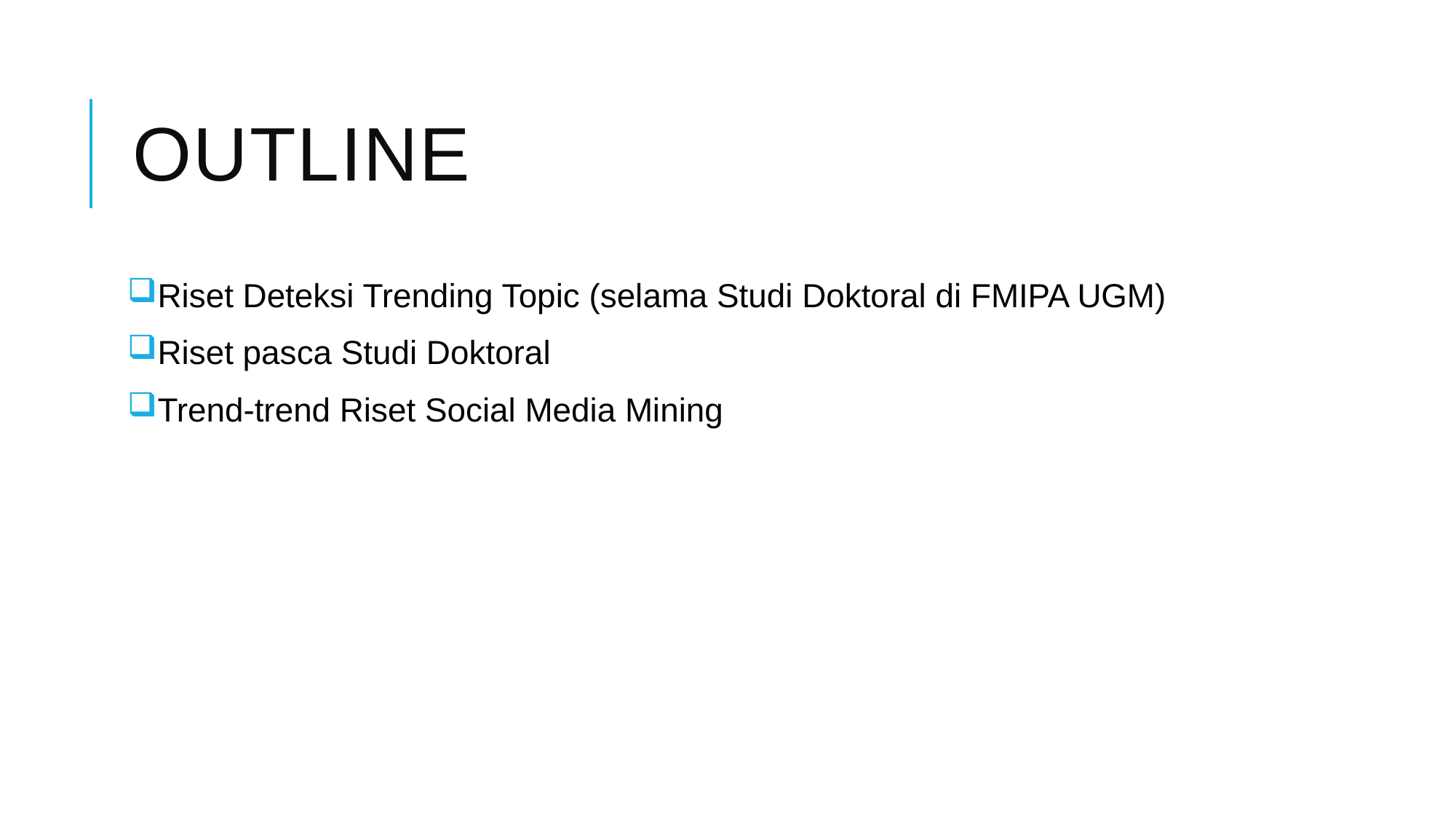

# Outline
Riset Deteksi Trending Topic (selama Studi Doktoral di FMIPA UGM)
Riset pasca Studi Doktoral
Trend-trend Riset Social Media Mining